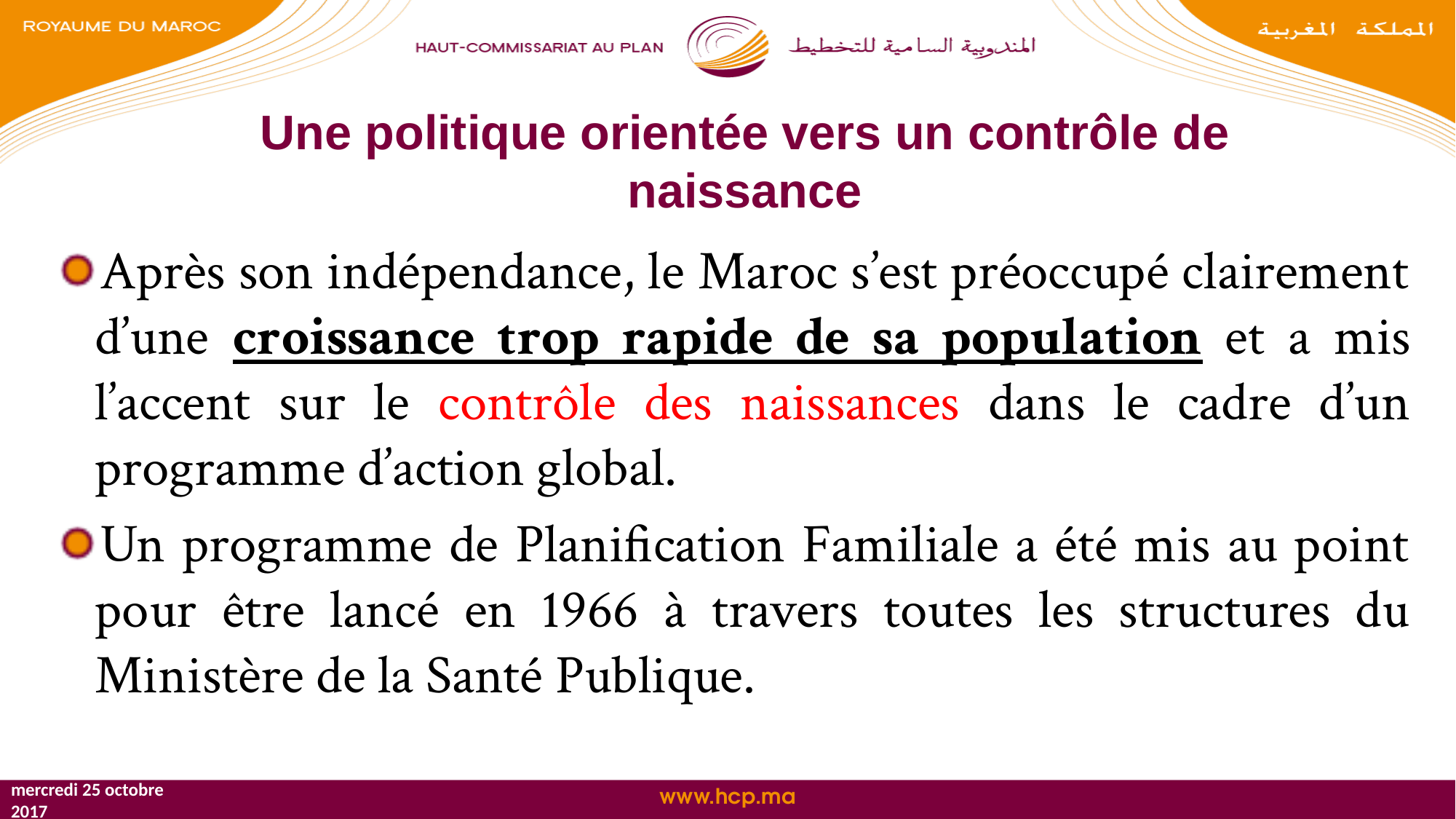

# Une politique orientée vers un contrôle de naissance
Après son indépendance, le Maroc s’est préoccupé clairement d’une croissance trop rapide de sa population et a mis l’accent sur le contrôle des naissances dans le cadre d’un programme d’action global.
Un programme de Planification Familiale a été mis au point pour être lancé en 1966 à travers toutes les structures du Ministère de la Santé Publique.
mercredi 25 octobre 2017